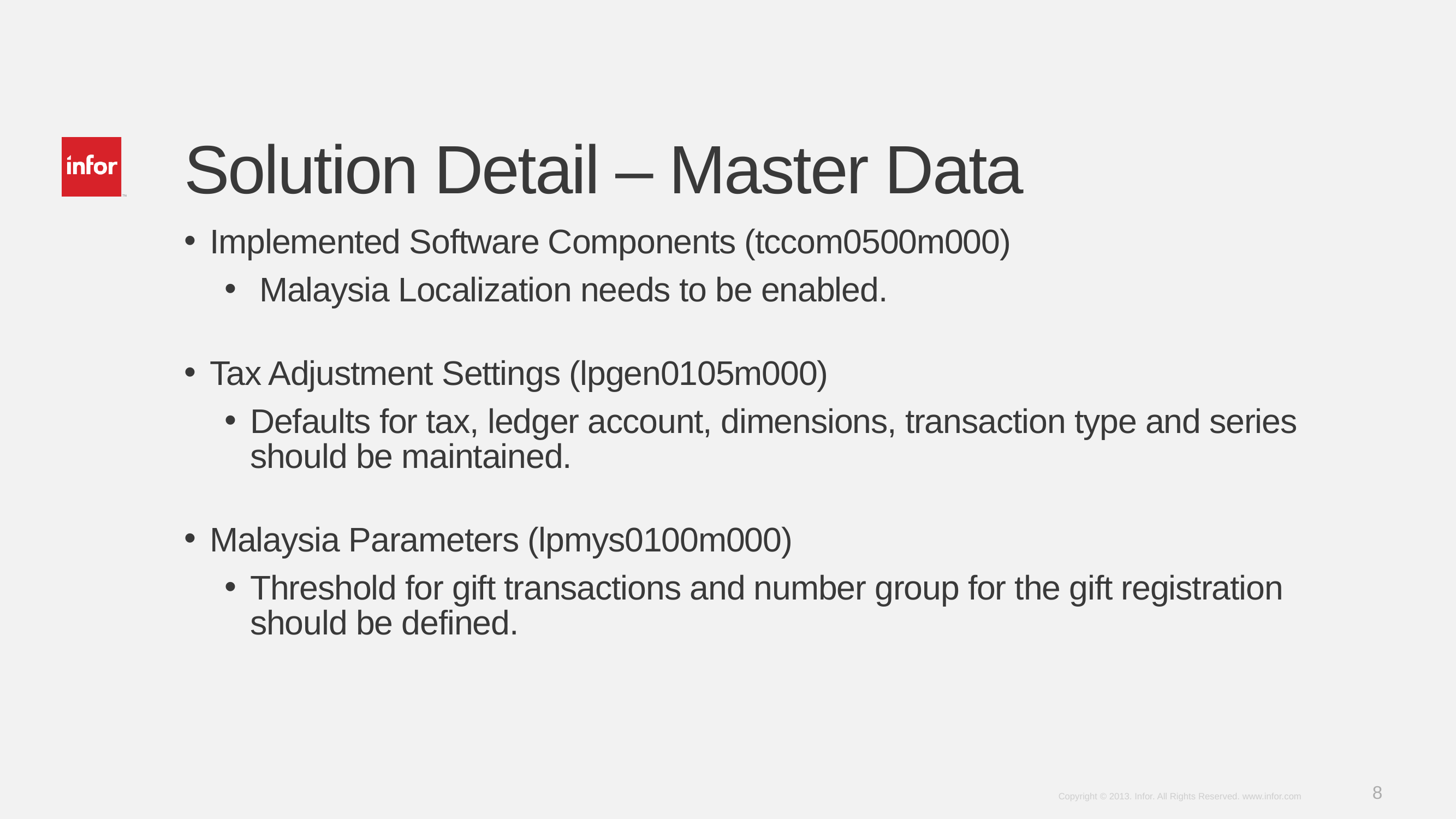

# Solution Detail – Master Data
Implemented Software Components (tccom0500m000)
 Malaysia Localization needs to be enabled.
Tax Adjustment Settings (lpgen0105m000)
Defaults for tax, ledger account, dimensions, transaction type and series should be maintained.
Malaysia Parameters (lpmys0100m000)
Threshold for gift transactions and number group for the gift registration should be defined.